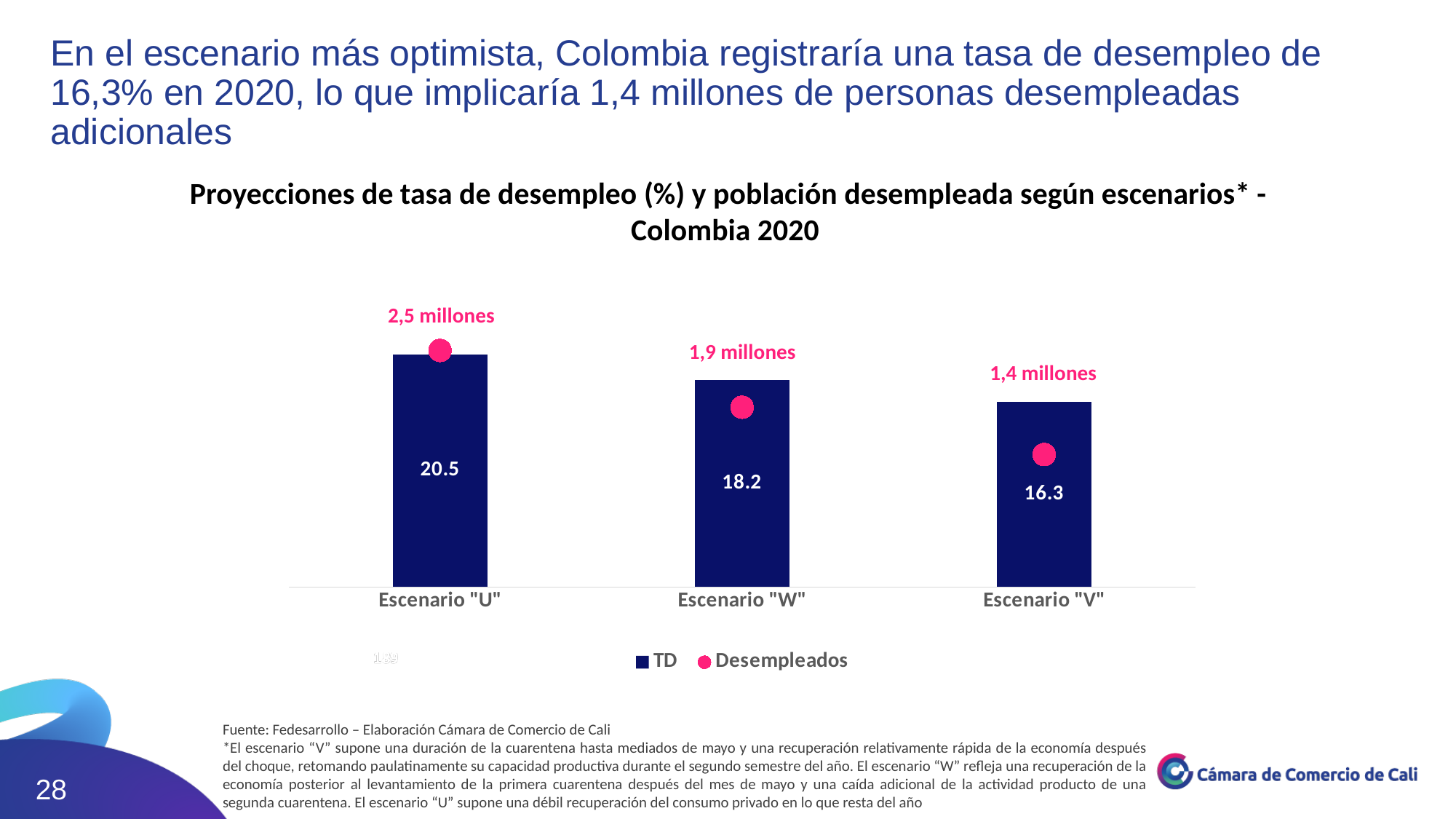

En el escenario más optimista, Colombia registraría una tasa de desempleo de 16,3% en 2020, lo que implicaría 1,4 millones de personas desempleadas adicionales
Proyecciones de tasa de desempleo (%) y población desempleada según escenarios* - Colombia 2020

### Chart

| Category | TD | Desempleados |
|---|---|---|
| Escenario "U" | 20.5 | 2.5 |
| Escenario "W" | 18.2 | 1.9 |
| Escenario "V" | 16.3 | 1.4 |
2,5 millones
1,9 millones
1,4 millones
Fuente: Fedesarrollo – Elaboración Cámara de Comercio de Cali
*El escenario “V” supone una duración de la cuarentena hasta mediados de mayo y una recuperación relativamente rápida de la economía después del choque, retomando paulatinamente su capacidad productiva durante el segundo semestre del año. El escenario “W” refleja una recuperación de la economía posterior al levantamiento de la primera cuarentena después del mes de mayo y una caída adicional de la actividad producto de una segunda cuarentena. El escenario “U” supone una débil recuperación del consumo privado en lo que resta del año